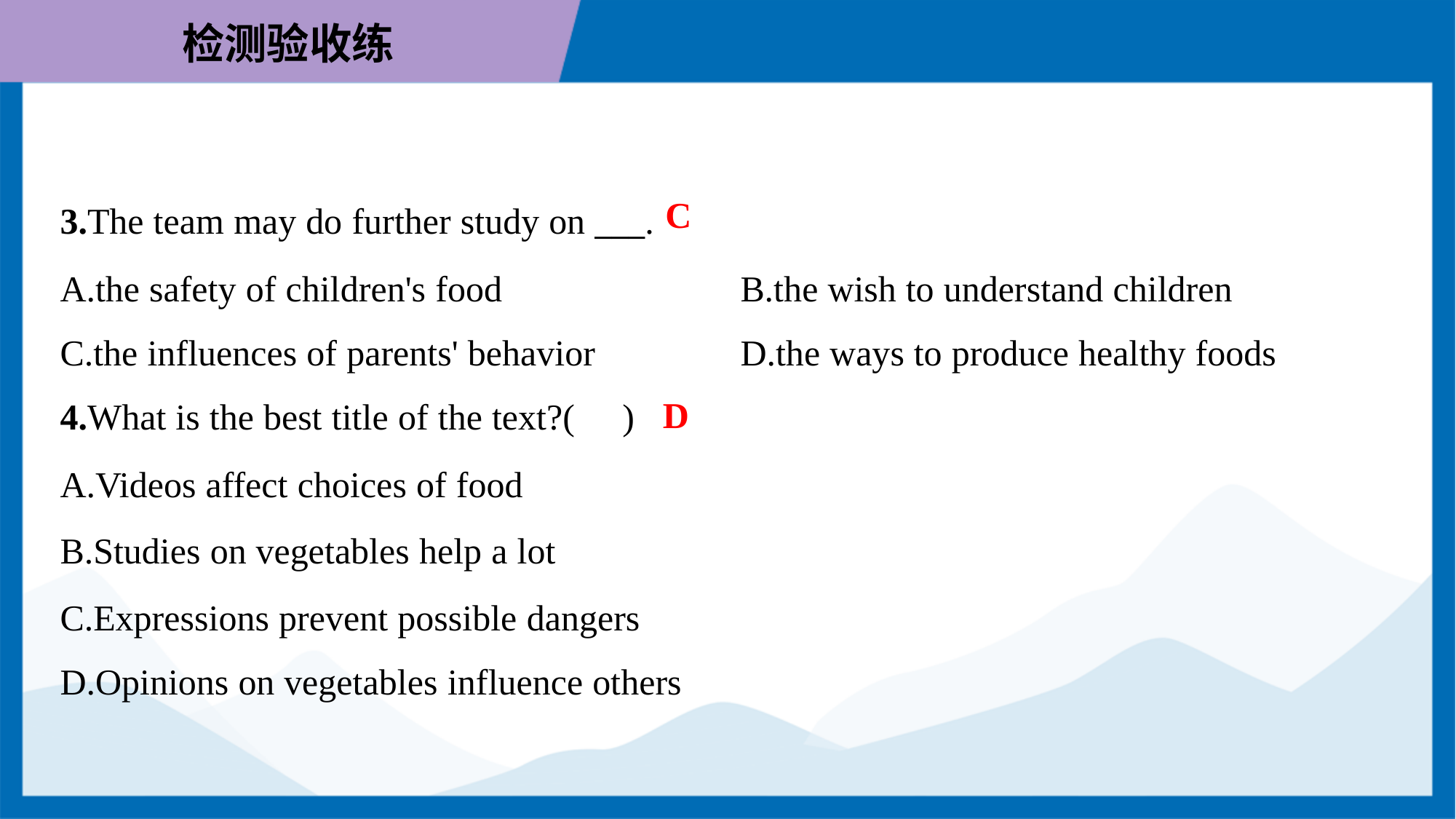

C
3.The team may do further study on ___.
A.the safety of children's food	B.the wish to understand children
C.the influences of parents' behavior	D.the ways to produce healthy foods
D
4.What is the best title of the text?(     )
A.Videos affect choices of food
B.Studies on vegetables help a lot
C.Expressions prevent possible dangers
D.Opinions on vegetables influence others